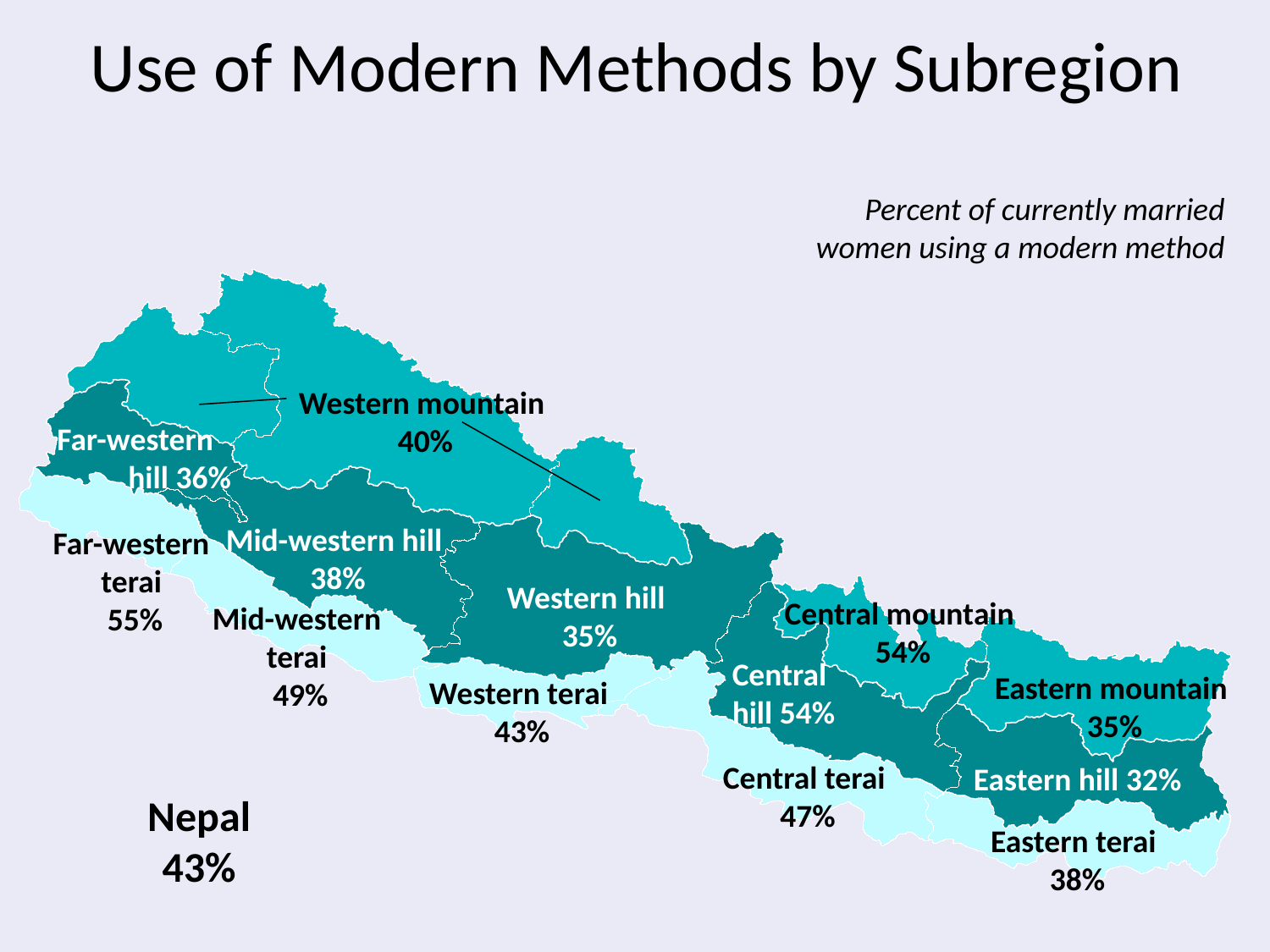

Use of Modern Methods by Subregion

Percent of currently married women using a modern method
Western mountain
 40%
Far-western
hill 36%
Mid-western hill
 38%
Far-western terai
 55%
Western hill
 35%
Central mountain
 54%
Mid-western terai
 49%
Central
hill 54%
Eastern mountain
 35%
Western terai
 43%
Central terai
 47%
Eastern hill 32%
Nepal
43%
Eastern terai
 38%